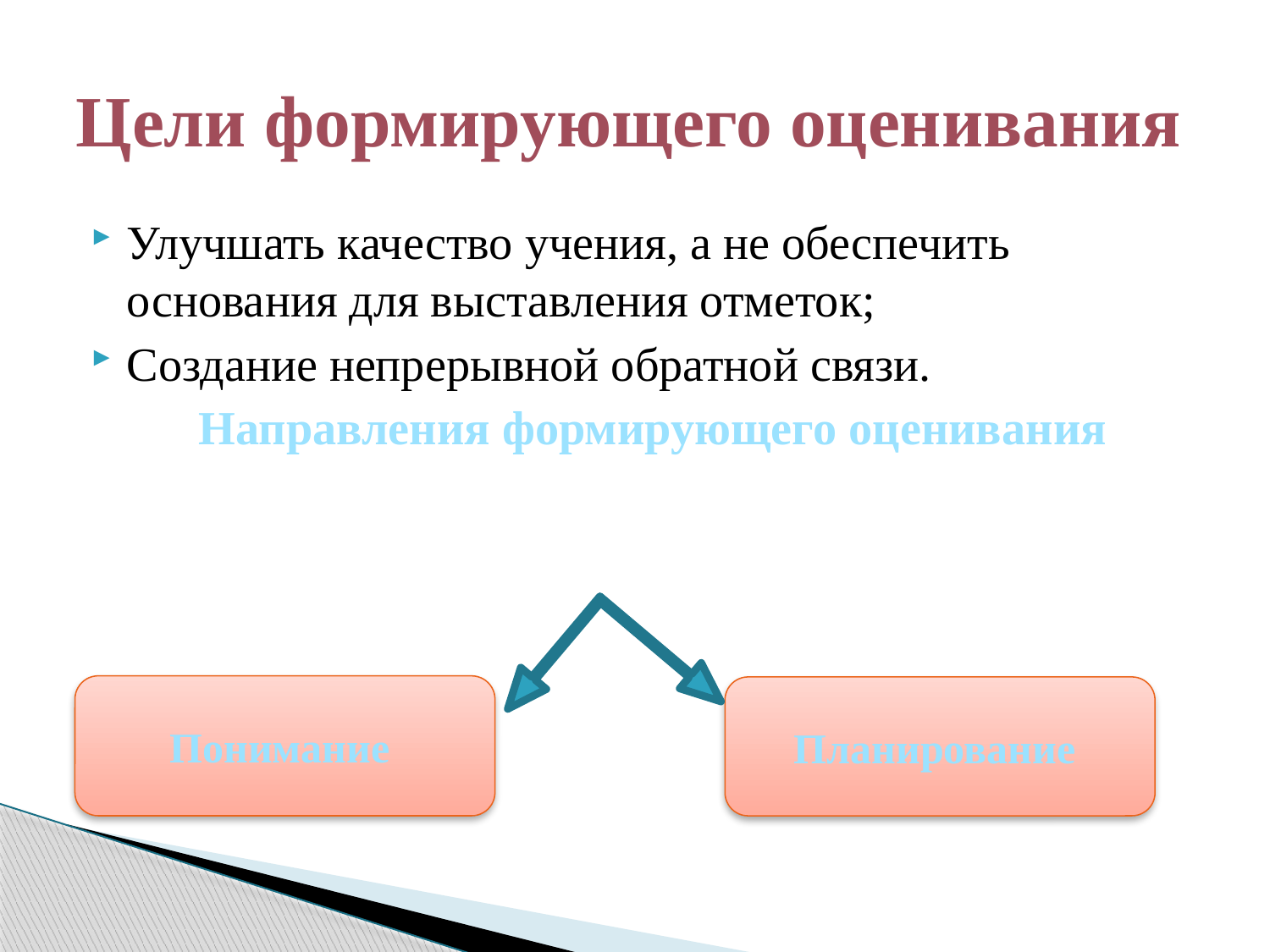

# Цели формирующего оценивания
Улучшать качество учения, а не обеспечить основания для выставления отметок;
Создание непрерывной обратной связи.
   Направления формирующего оценивания

Понимание
Планирование